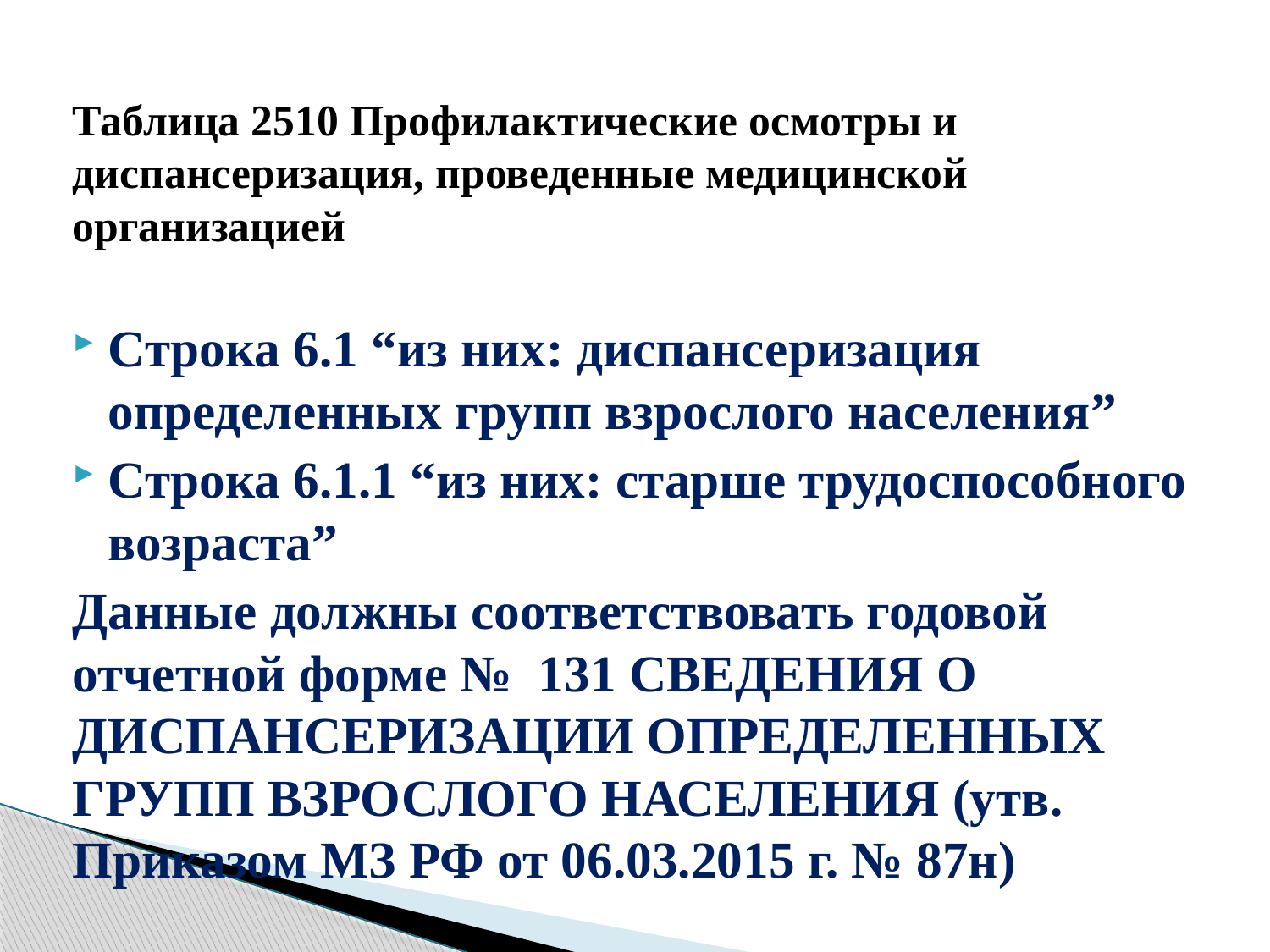

Таблица 2510 Профилактические осмотры и диспансеризация, проведенные медицинской организацией

Строка 6.1 “из них: диспансеризация определенных групп взрослого населения”
Строка 6.1.1 “из них: старше трудоспособного возраста”
Данные должны соответствовать годовой отчетной форме №  131 СВЕДЕНИЯ О ДИСПАНСЕРИЗАЦИИ ОПРЕДЕЛЕННЫХ ГРУПП ВЗРОСЛОГО НАСЕЛЕНИЯ (утв. Приказом МЗ РФ от 06.03.2015 г. № 87н)